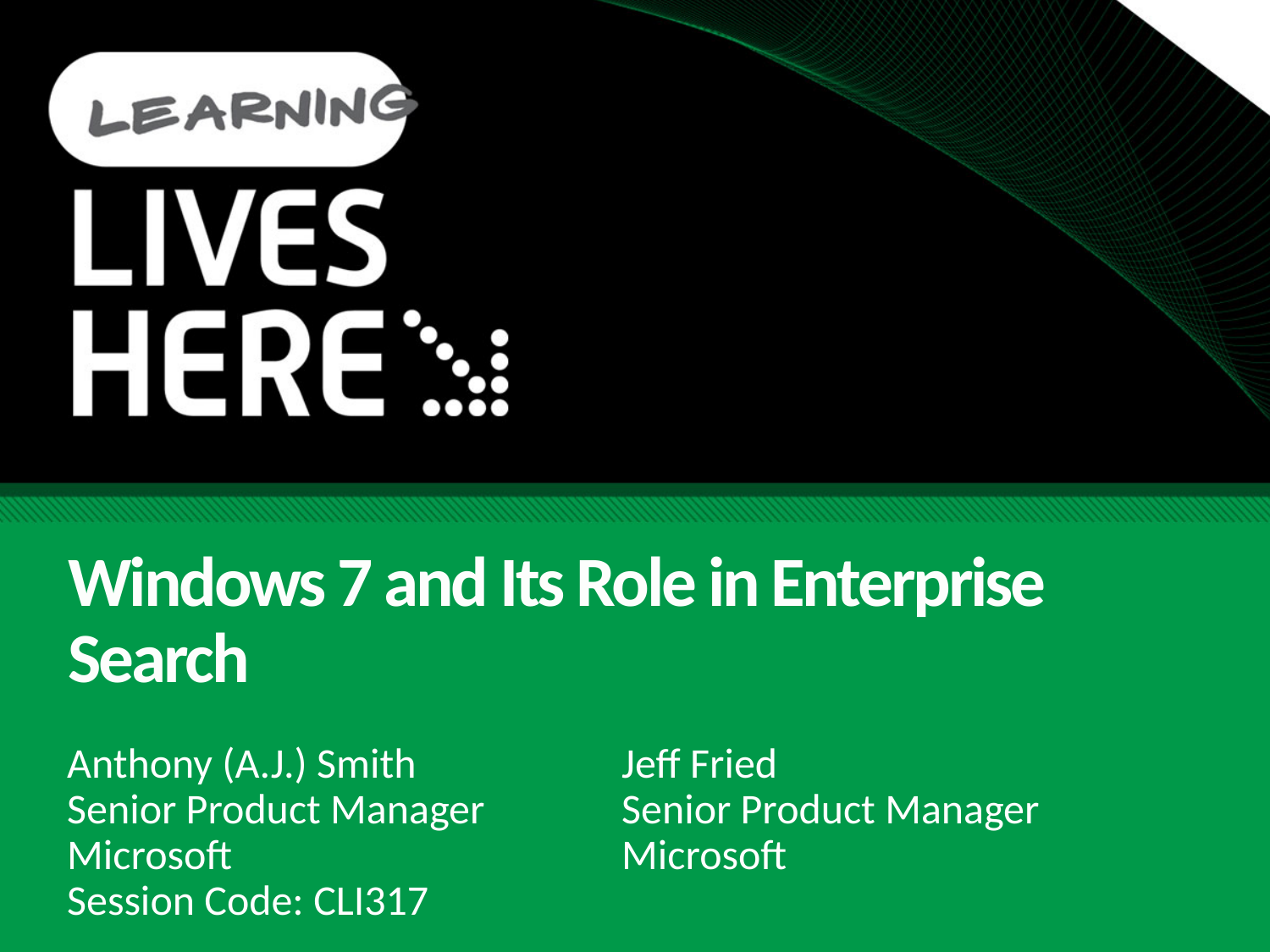

# Windows 7 and Its Role in Enterprise Search
Anthony (A.J.) Smith
Senior Product Manager
Microsoft
Session Code: CLI317
Jeff Fried
Senior Product Manager
Microsoft